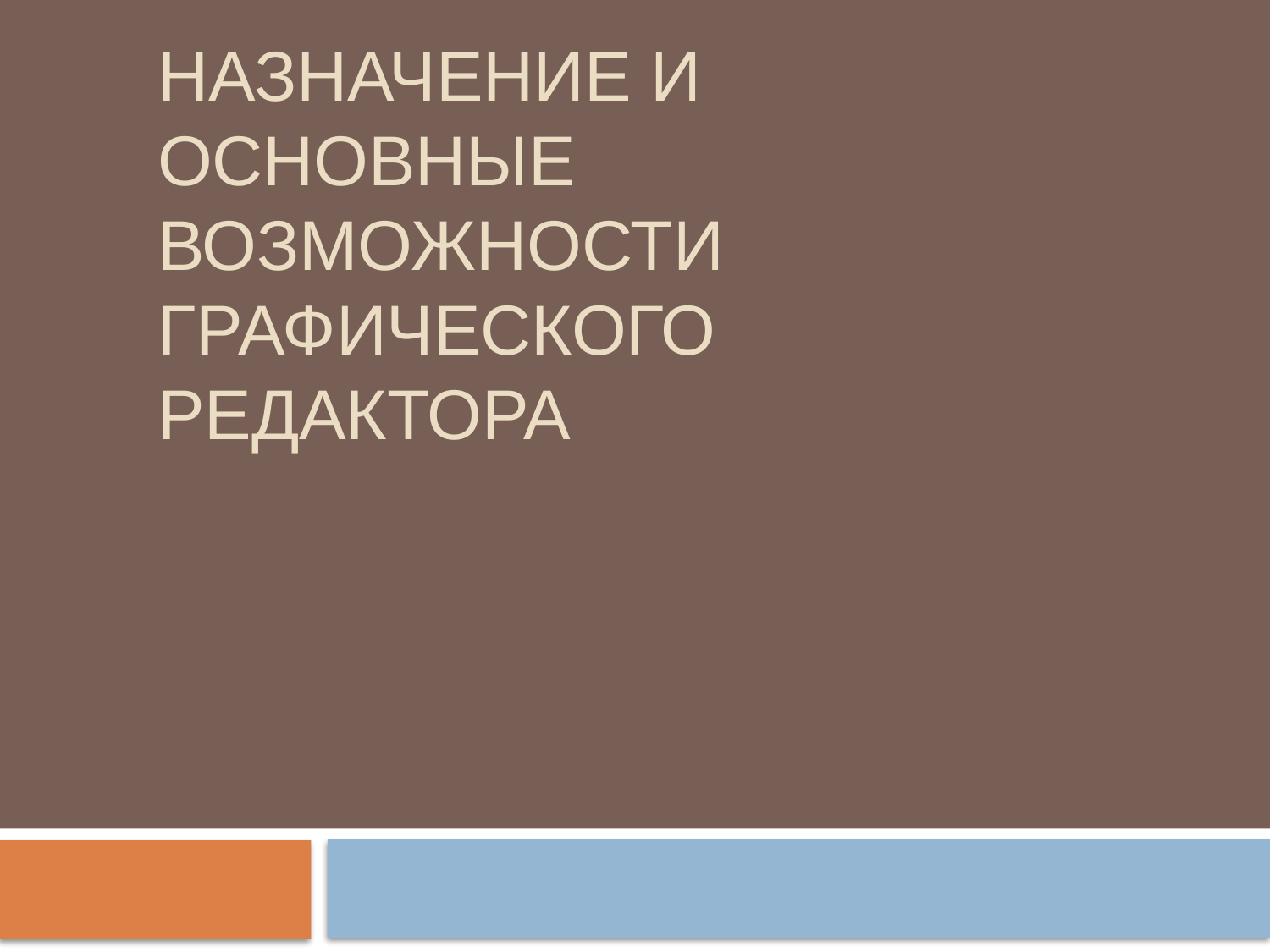

# Назначение и основные возможности графического редактора